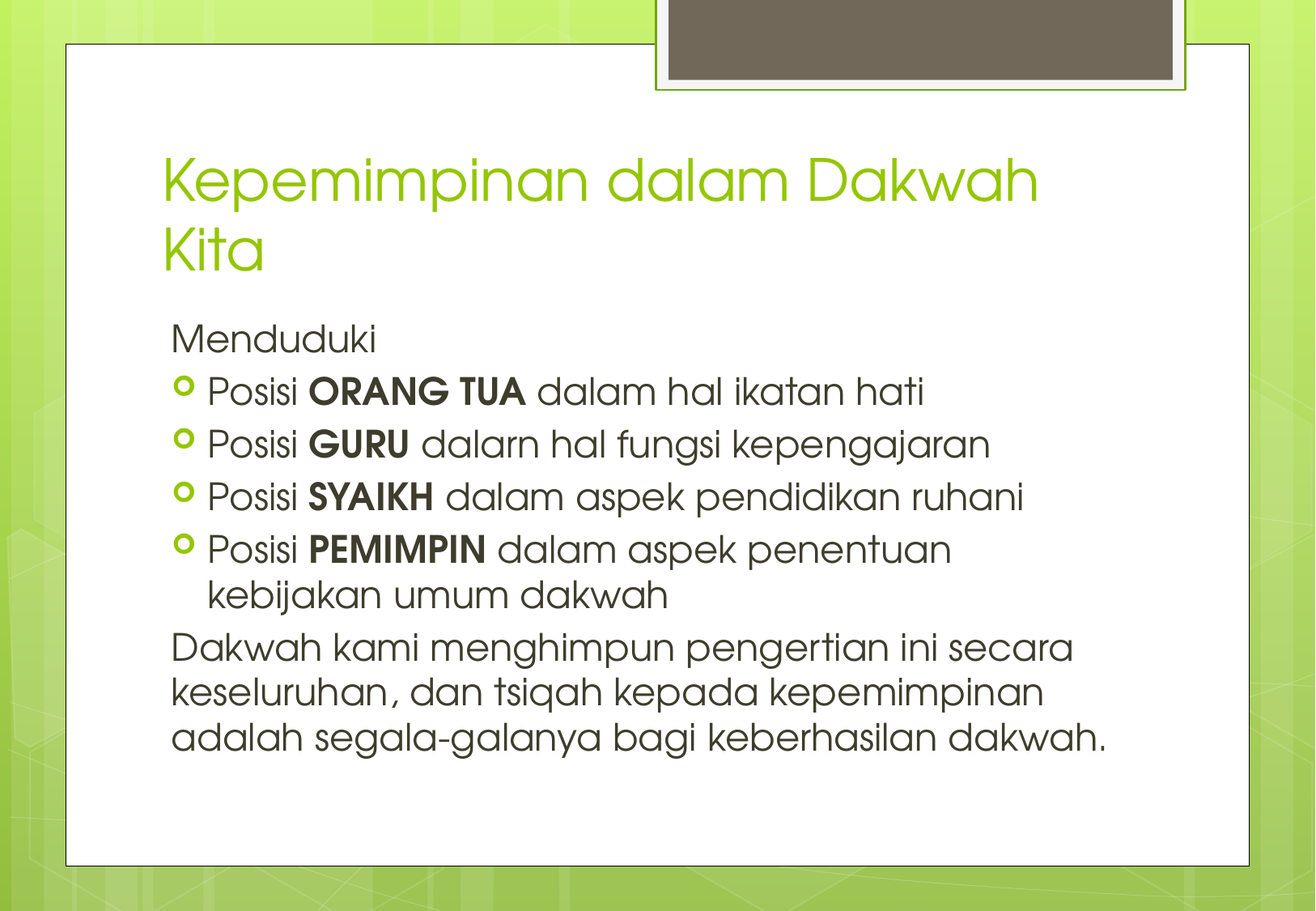

# Kepemimpinan dalam Dakwah Kita
Menduduki
Posisi ORANG TUA dalam hal ikatan hati
Posisi GURU dalarn hal fungsi kepengajaran
Posisi SYAIKH dalam aspek pendidikan ruhani
Posisi PEMIMPIN dalam aspek penentuan kebijakan umum dakwah
Dakwah kami menghimpun pengertian ini secara keseluruhan, dan tsiqah kepada kepemimpinan adalah segala-galanya bagi keberhasilan dakwah.